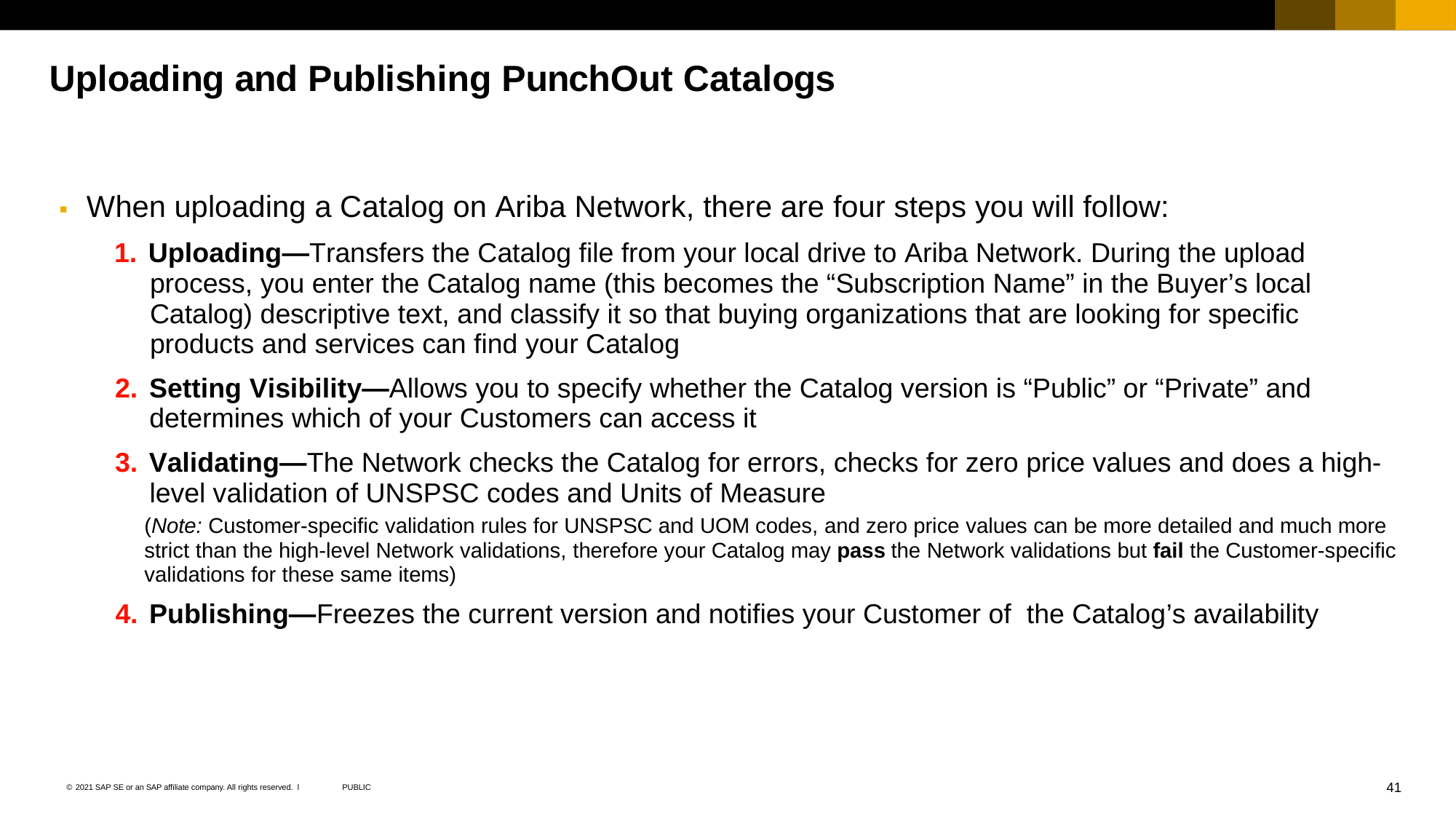

Uploading and Publishing PunchOut Catalogs
▪	When uploading a Catalog on Ariba Network, there are four steps you will follow:
1.Uploading—Transfers the Catalog file from your local drive to Ariba Network. During the upload
process, you enter the Catalog name (this becomes the “Subscription Name” in the Buyer’s local
Catalog) descriptive text, and classify it so that buying organizations that are looking for specific
products and services can find your Catalog
2.Setting Visibility—Allows you to specify whether the Catalog version is “Public” or “Private” and
determines which of your Customers can access it
3.Validating—The Network checks the Catalog for errors, checks for zero price values and does a high-
level validation of UNSPSC codes and Units of Measure
(Note: Customer-specific validation rules for UNSPSC and UOM codes, and zero price values can be more detailed and much more
strict than the high-level Network validations, therefore your Catalog may passthe Network validations but fail the Customer-specific
validations for these same items)
4.Publishing—Freezes the current version and notifies your Customer of  the Catalog’s availability
©2021 SAP SE or an SAP affiliate company. All rights reserved.  ǀ	PUBLIC	41